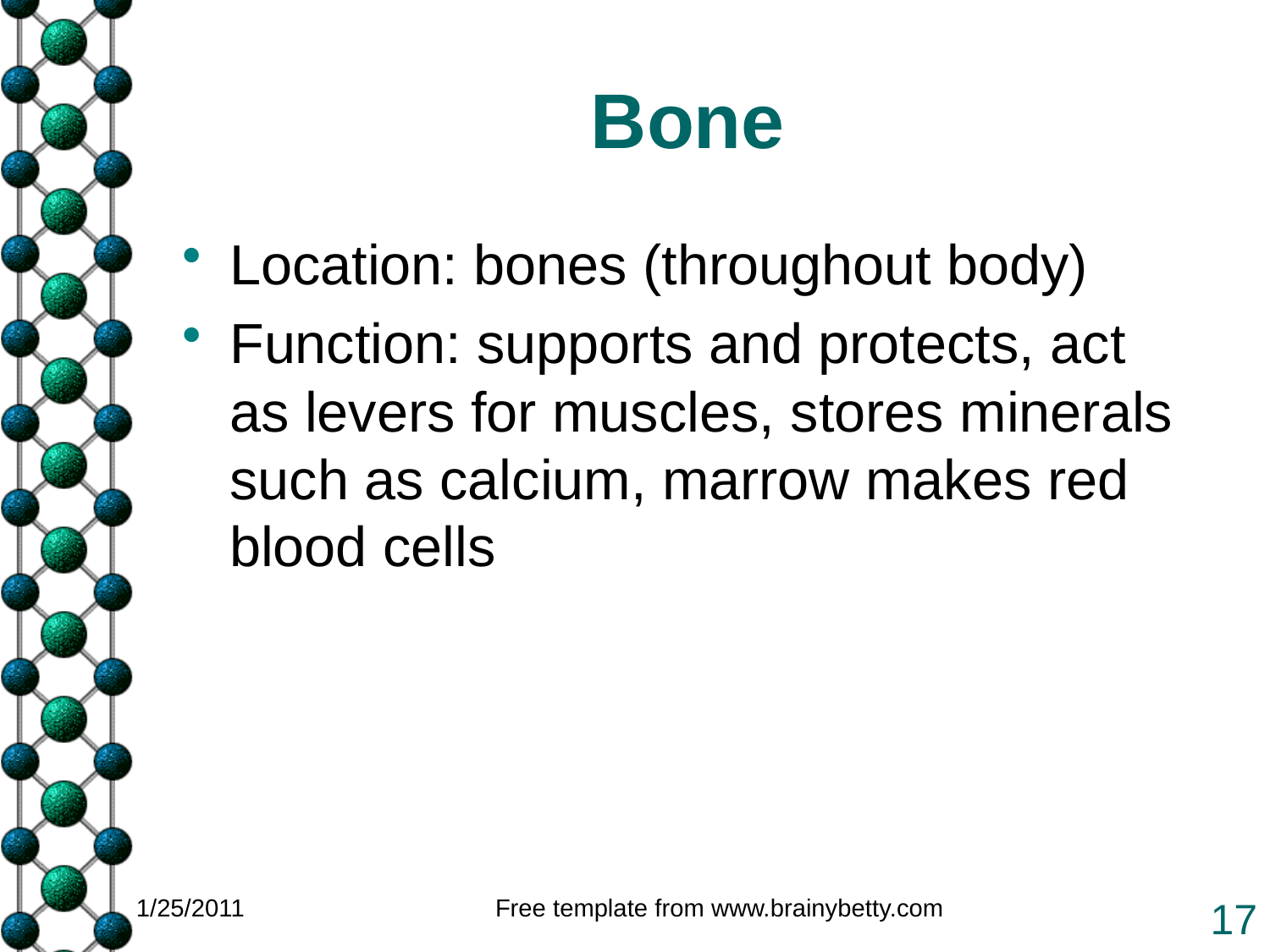

# Bone
Location: bones (throughout body)
Function: supports and protects, act as levers for muscles, stores minerals such as calcium, marrow makes red blood cells
1/25/2011
Free template from www.brainybetty.com
17